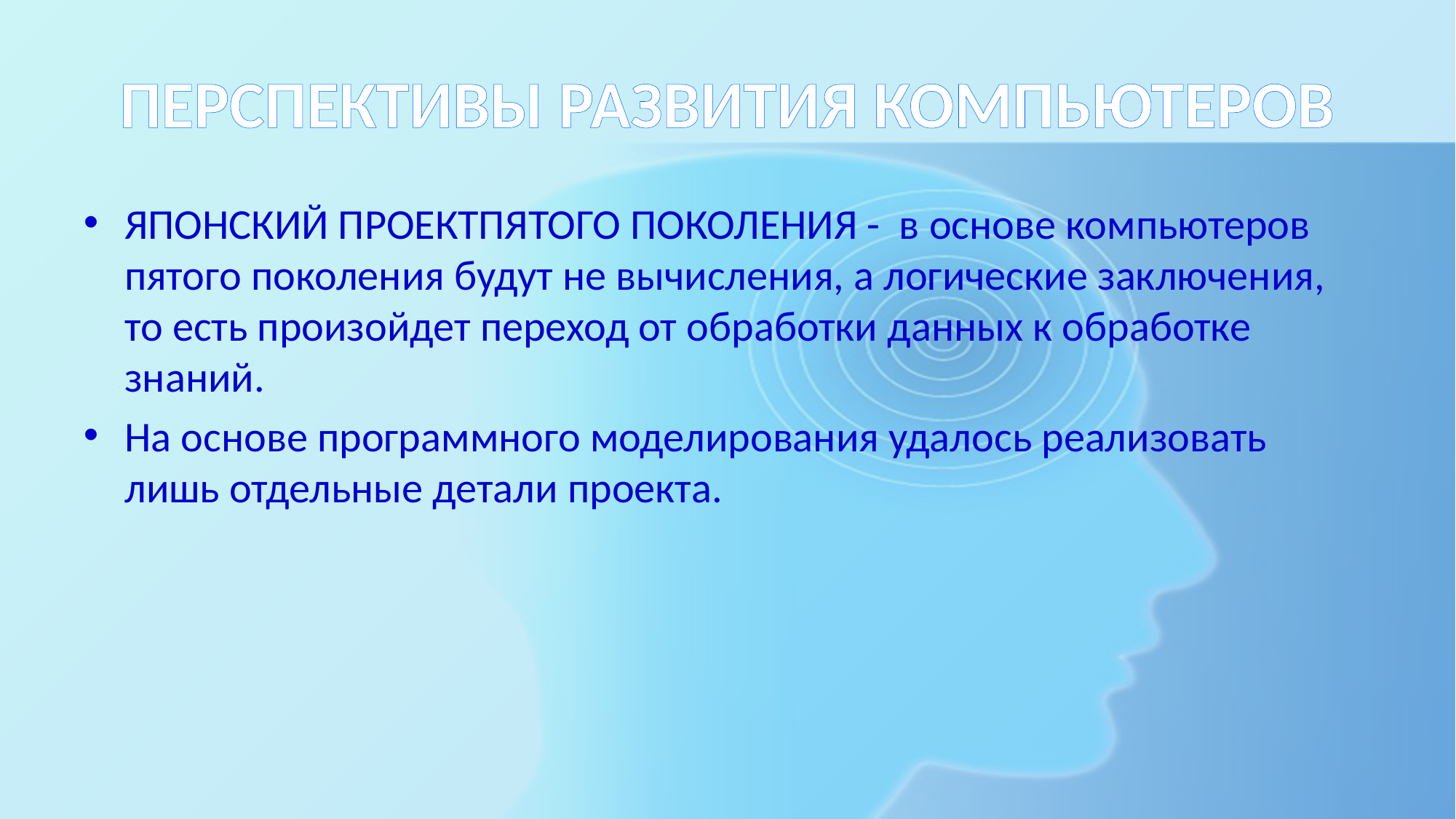

# ПЕРСПЕКТИВЫ РАЗВИТИЯ КОМПЬЮТЕРОВ
ЯПОНСКИЙ ПРОЕКТПЯТОГО ПОКОЛЕНИЯ -  в основе компьютеров пятого поколения будут не вычисления, а логические заключения, то есть произойдет переход от обработки данных к обработке знаний.
На основе программного моделирования удалось реализовать лишь отдельные детали проекта.